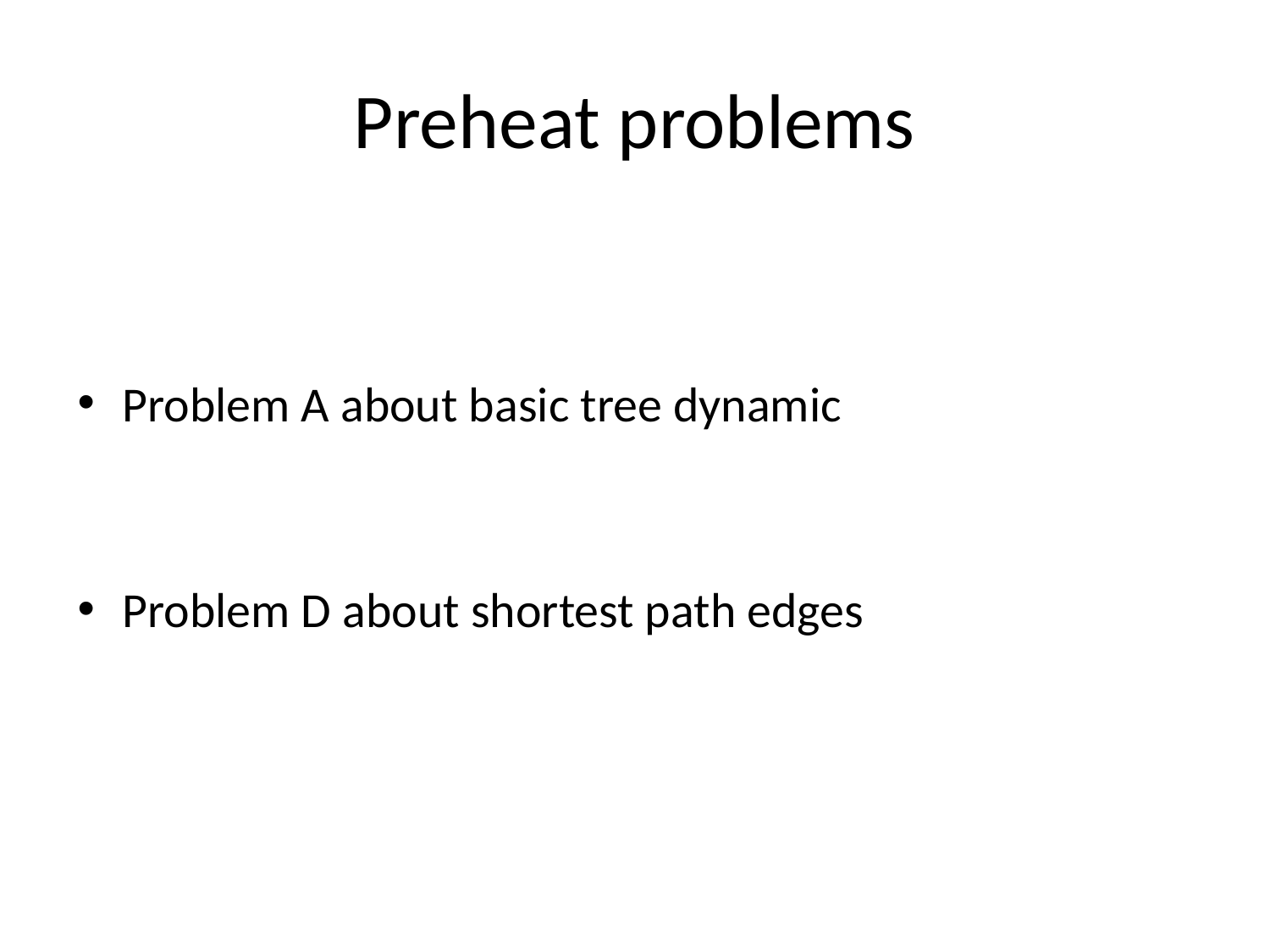

# Preheat problems
Problem A about basic tree dynamic

Problem D about shortest path edges